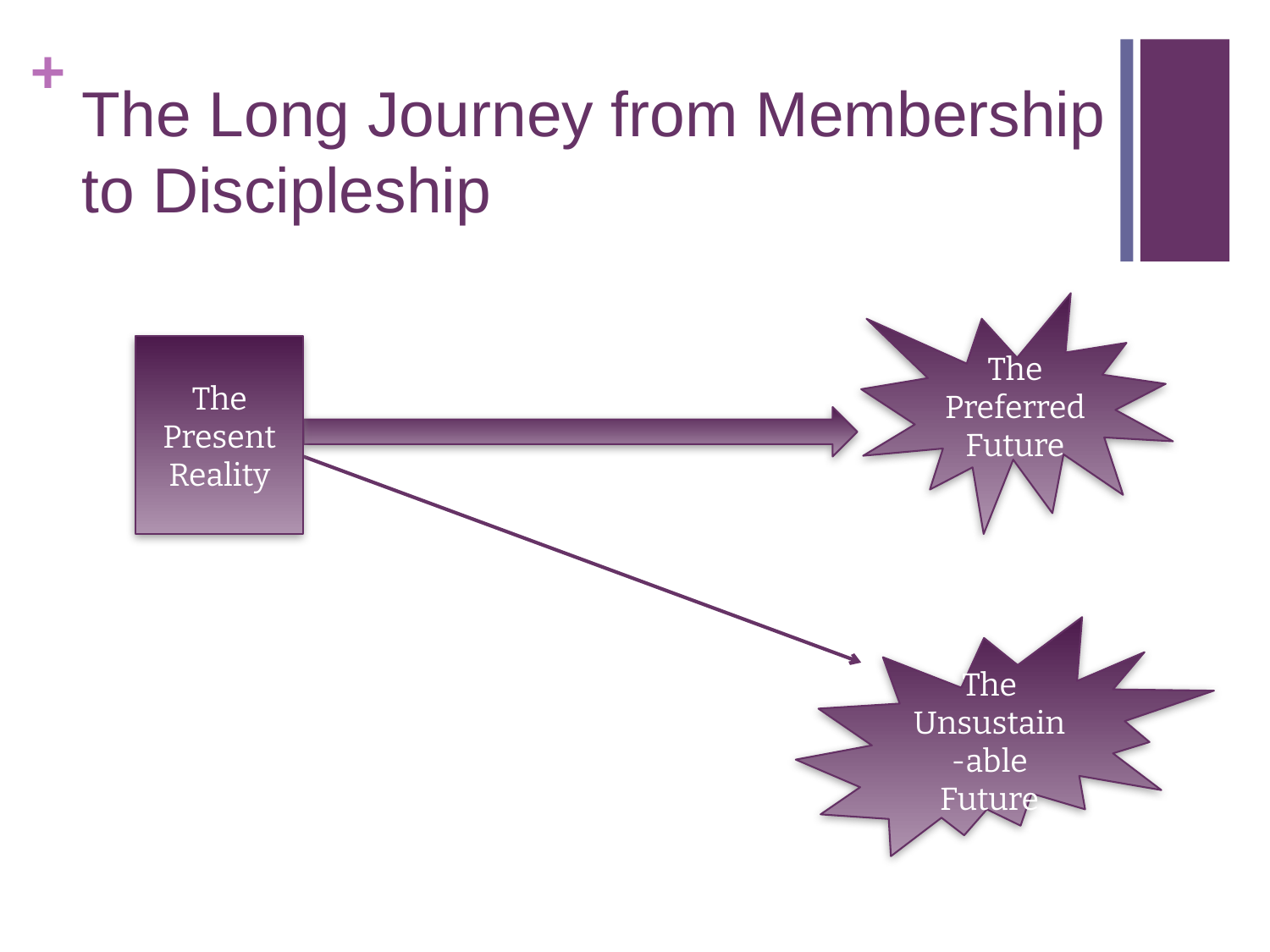

# The Long Journey from Membership to Discipleship

The Preferred Future
The Present Reality

The Unsustain-able Future